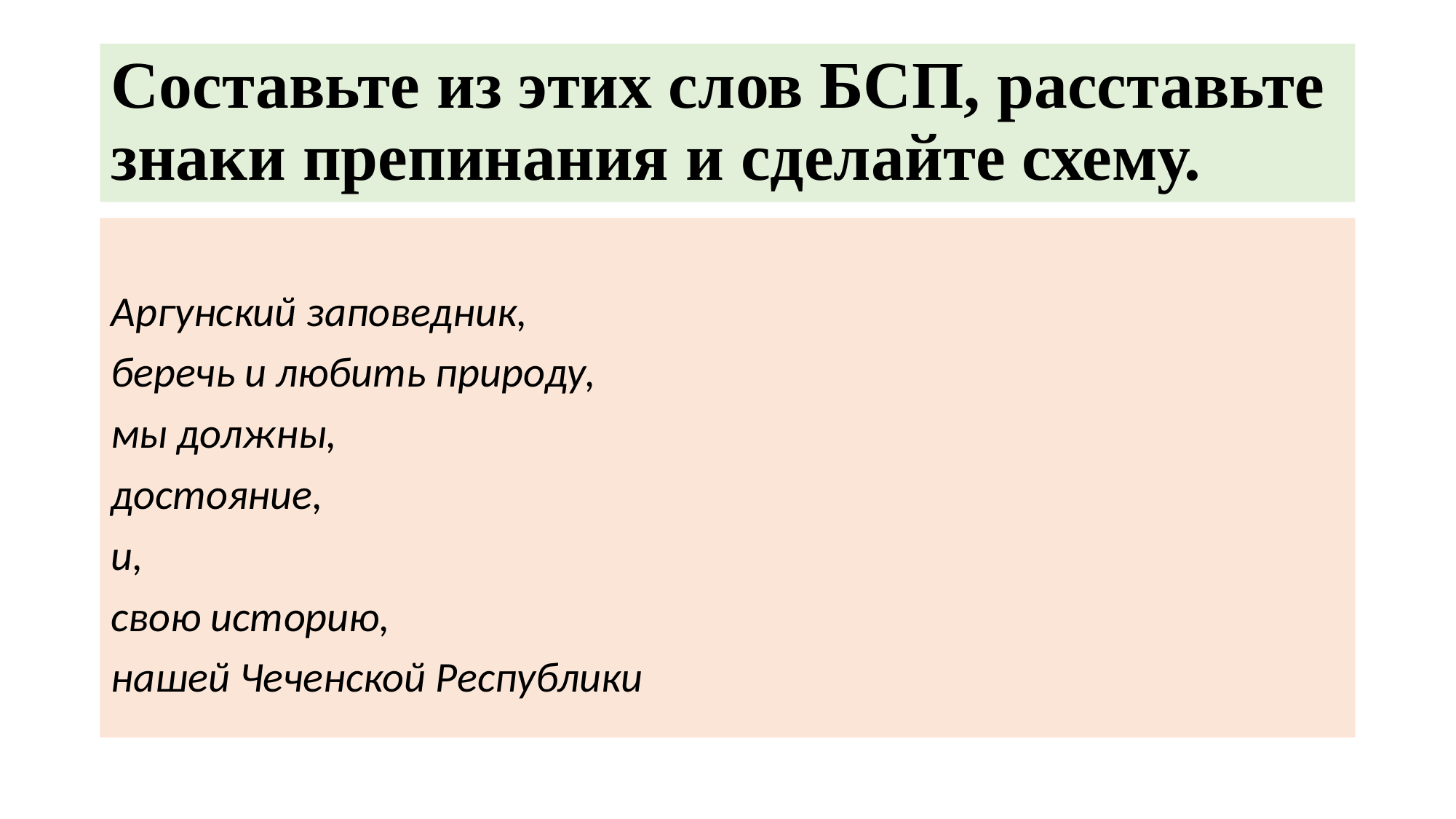

# Составьте из этих слов БСП, расставьте знаки препинания и сделайте схему.

Аргунский заповедник,
беречь и любить природу,
мы должны,
достояние,
и,
свою историю,
нашей Чеченской Республики